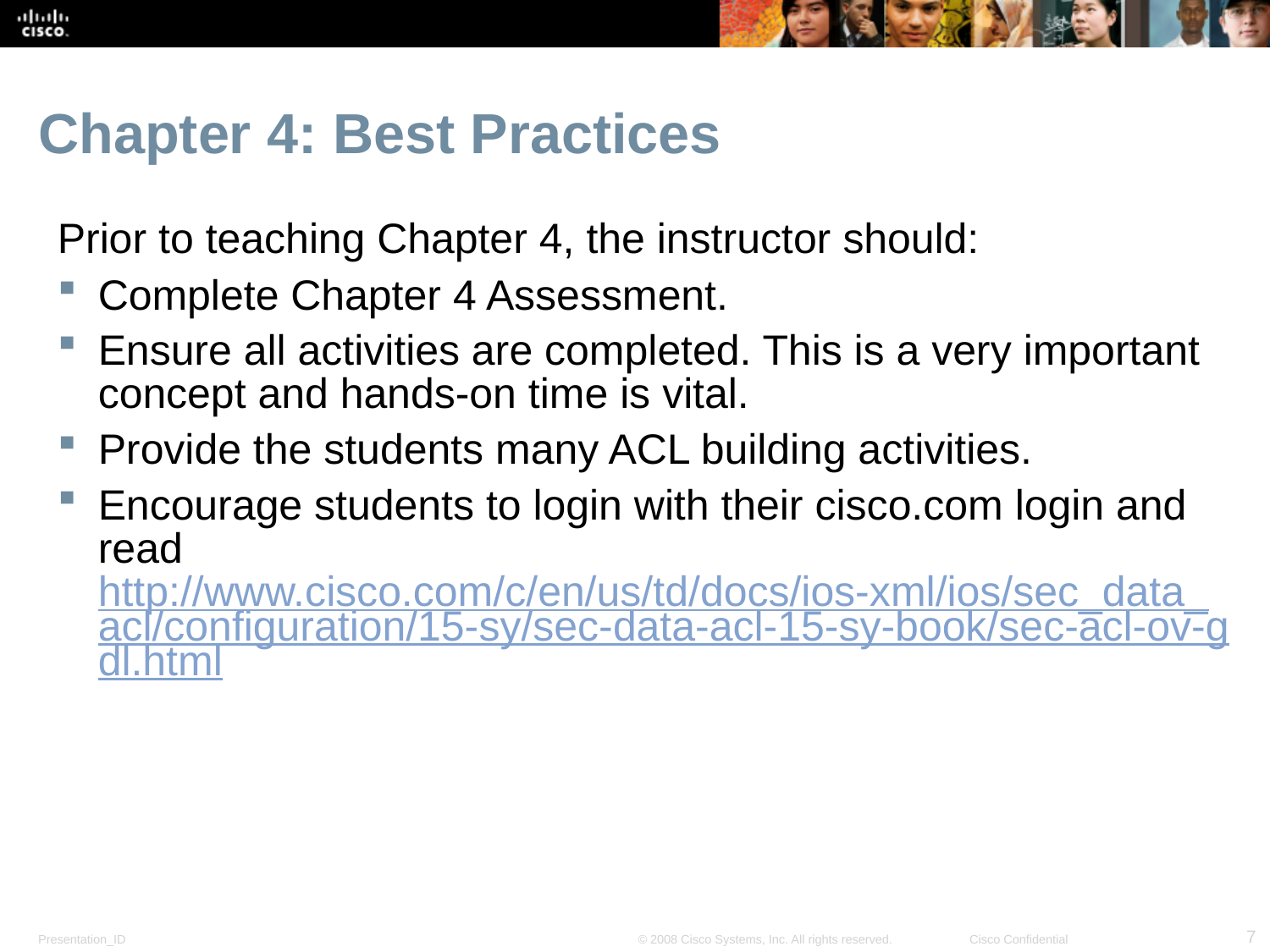

# Chapter 4: Best Practices
Prior to teaching Chapter 4, the instructor should:
Complete Chapter 4 Assessment.
Ensure all activities are completed. This is a very important concept and hands-on time is vital.
Provide the students many ACL building activities.
Encourage students to login with their cisco.com login and read
http://www.cisco.com/c/en/us/td/docs/ios-xml/ios/sec_data_acl/configuration/15-sy/sec-data-acl-15-sy-book/sec-acl-ov-gdl.html